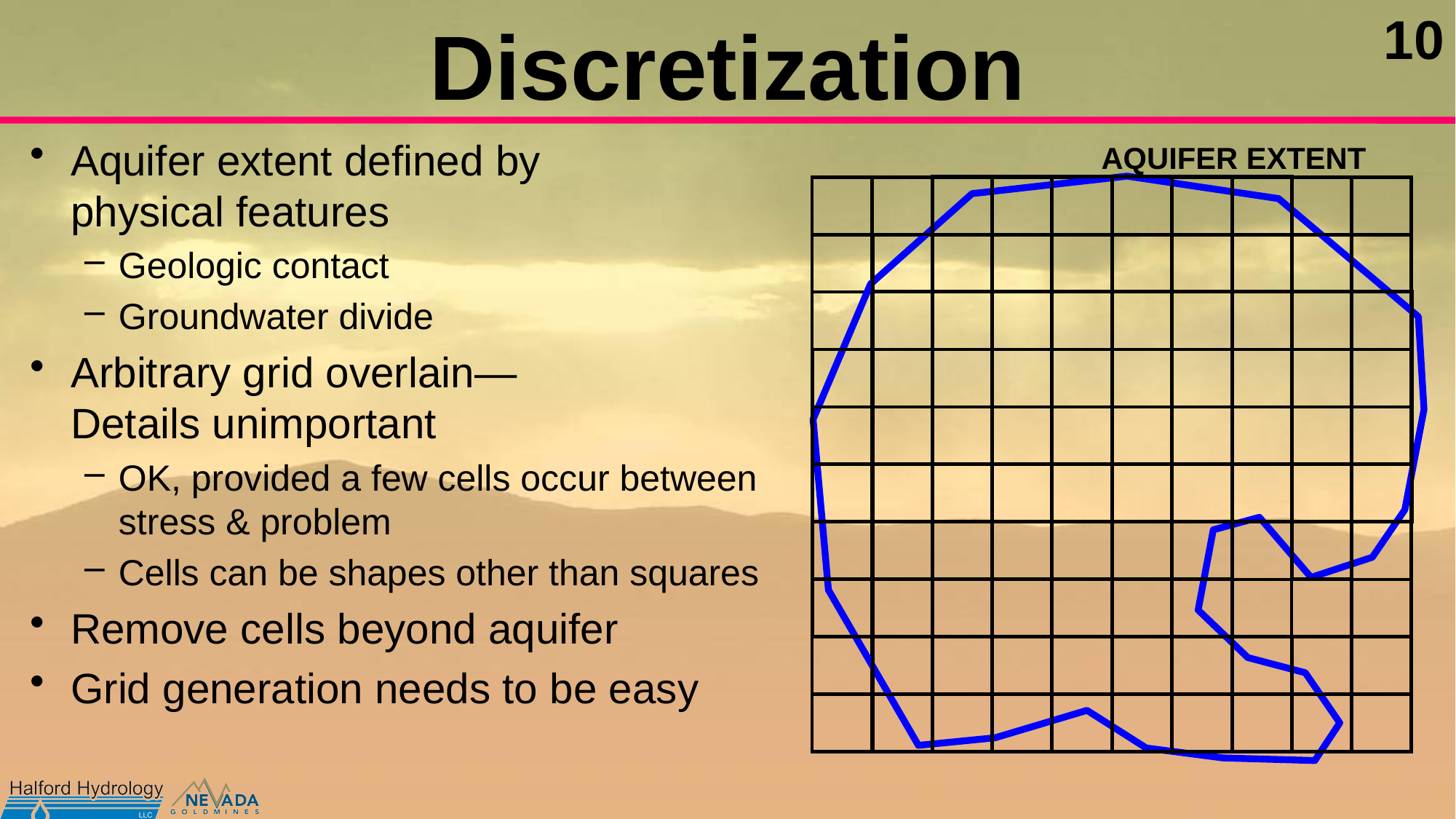

# Discretization
Aquifer extent defined by
physical features
Geologic contact
Groundwater divide
Arbitrary grid overlain—
Details unimportant
OK, provided a few cells occur between stress & problem
Cells can be shapes other than squares
Remove cells beyond aquifer
Grid generation needs to be easy
AQUIFER EXTENT